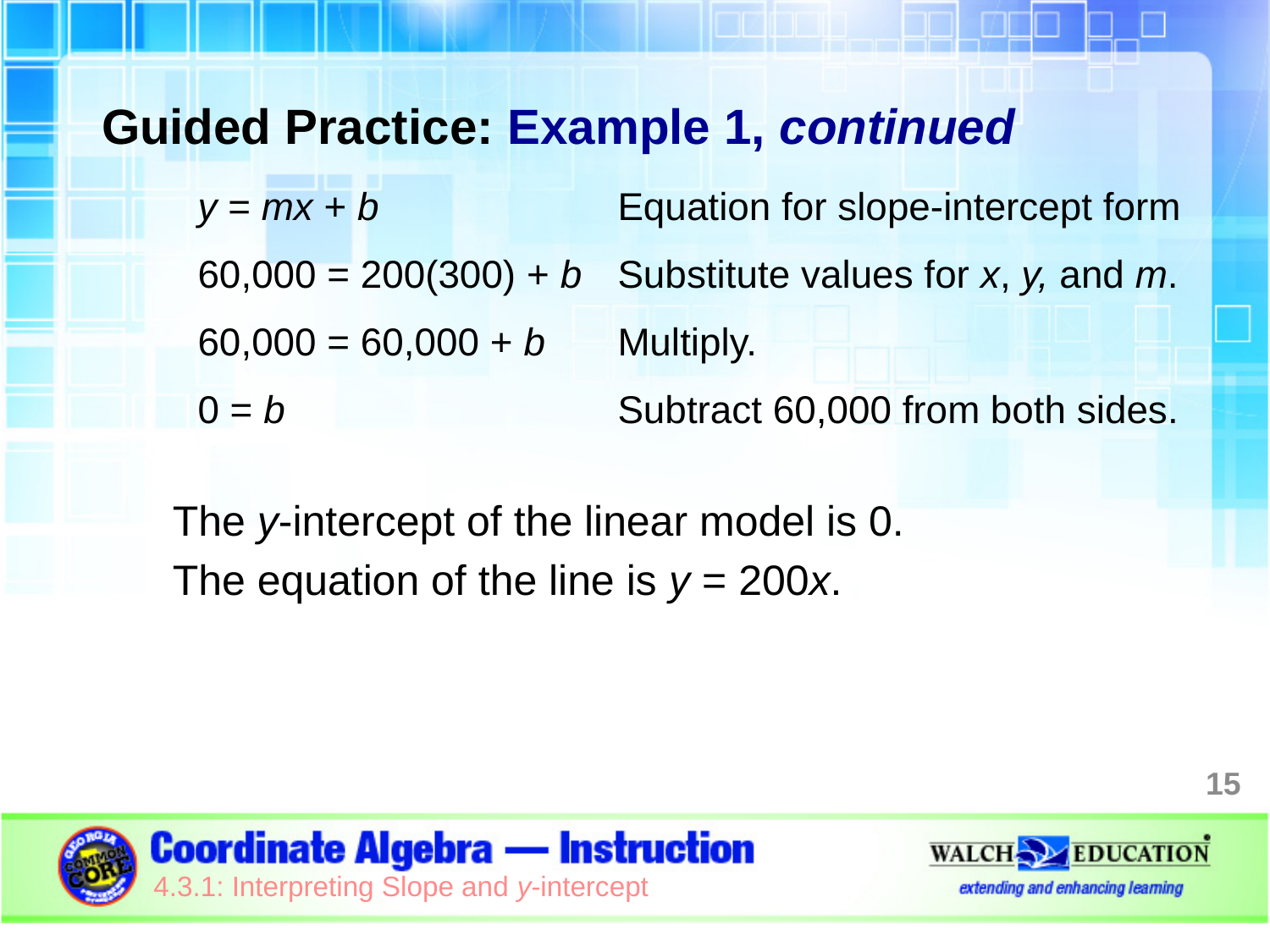

Guided Practice: Example 1, continued

The y-intercept of the linear model is 0.
The equation of the line is y = 200x.

| y = mx + b | Equation for slope-intercept form |
| --- | --- |
| 60,000 = 200(300) + b | Substitute values for x, y, and m. |
| 60,000 = 60,000 + b | Multiply. |
| 0 = b | Subtract 60,000 from both sides. |
15
4.3.1: Interpreting Slope and y-intercept